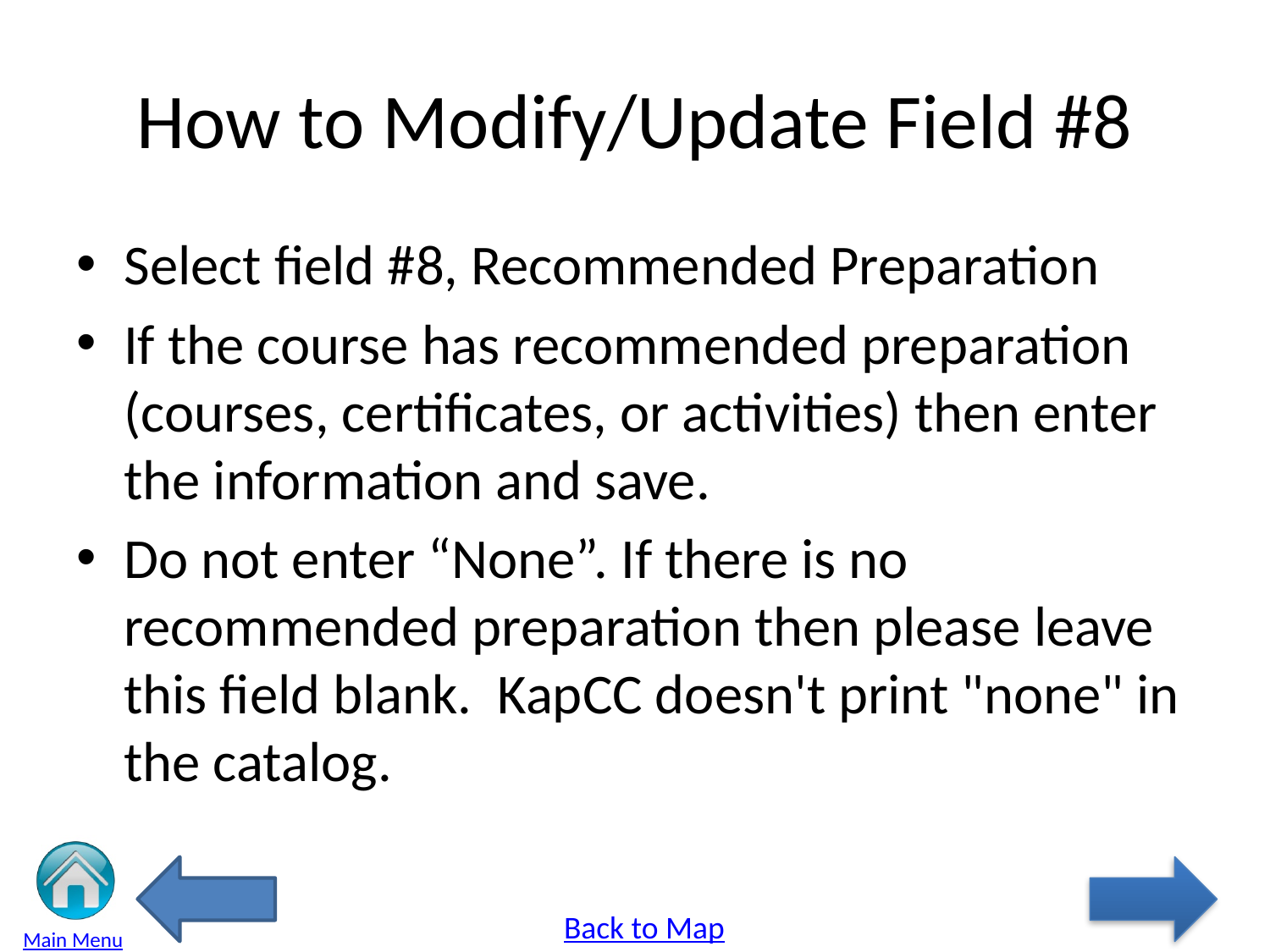

# How to Modify/Update Field #8
Select field #8, Recommended Preparation
If the course has recommended preparation (courses, certificates, or activities) then enter the information and save.
Do not enter “None”. If there is no recommended preparation then please leave this field blank.  KapCC doesn't print "none" in the catalog.
Back to Map